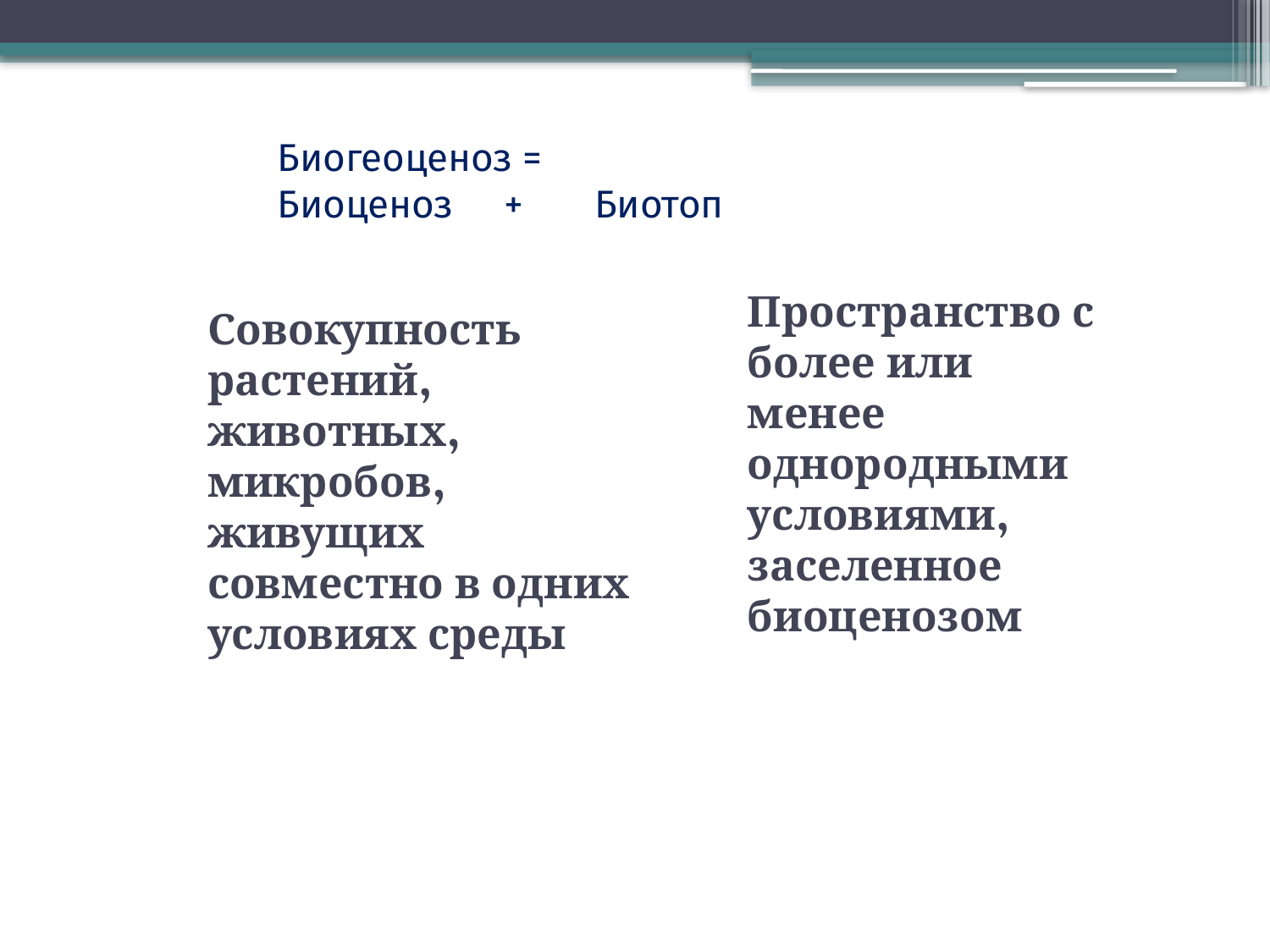

# Биогеоценоз = Биоценоз     +       Биотоп
Пространство с более или менее однородными условиями, заселенное биоценозом
Совокупность растений, животных, микробов, живущих совместно в одних условиях среды